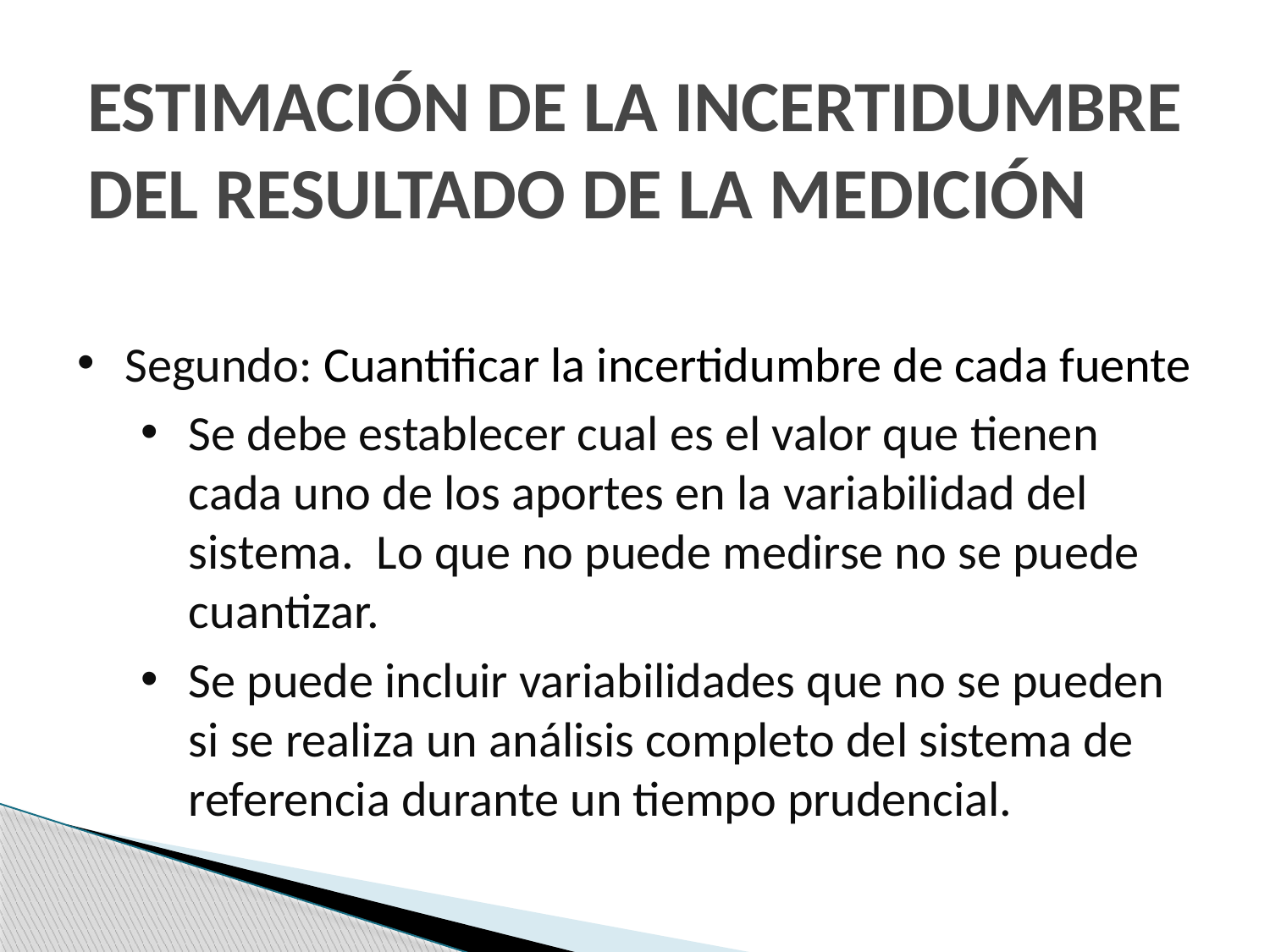

# ESTIMACIÓN DE LA INCERTIDUMBRE DEL RESULTADO DE LA MEDICIÓN
Segundo: Cuantificar la incertidumbre de cada fuente
Se debe establecer cual es el valor que tienen cada uno de los aportes en la variabilidad del sistema.  Lo que no puede medirse no se puede cuantizar.
Se puede incluir variabilidades que no se pueden si se realiza un análisis completo del sistema de referencia durante un tiempo prudencial.